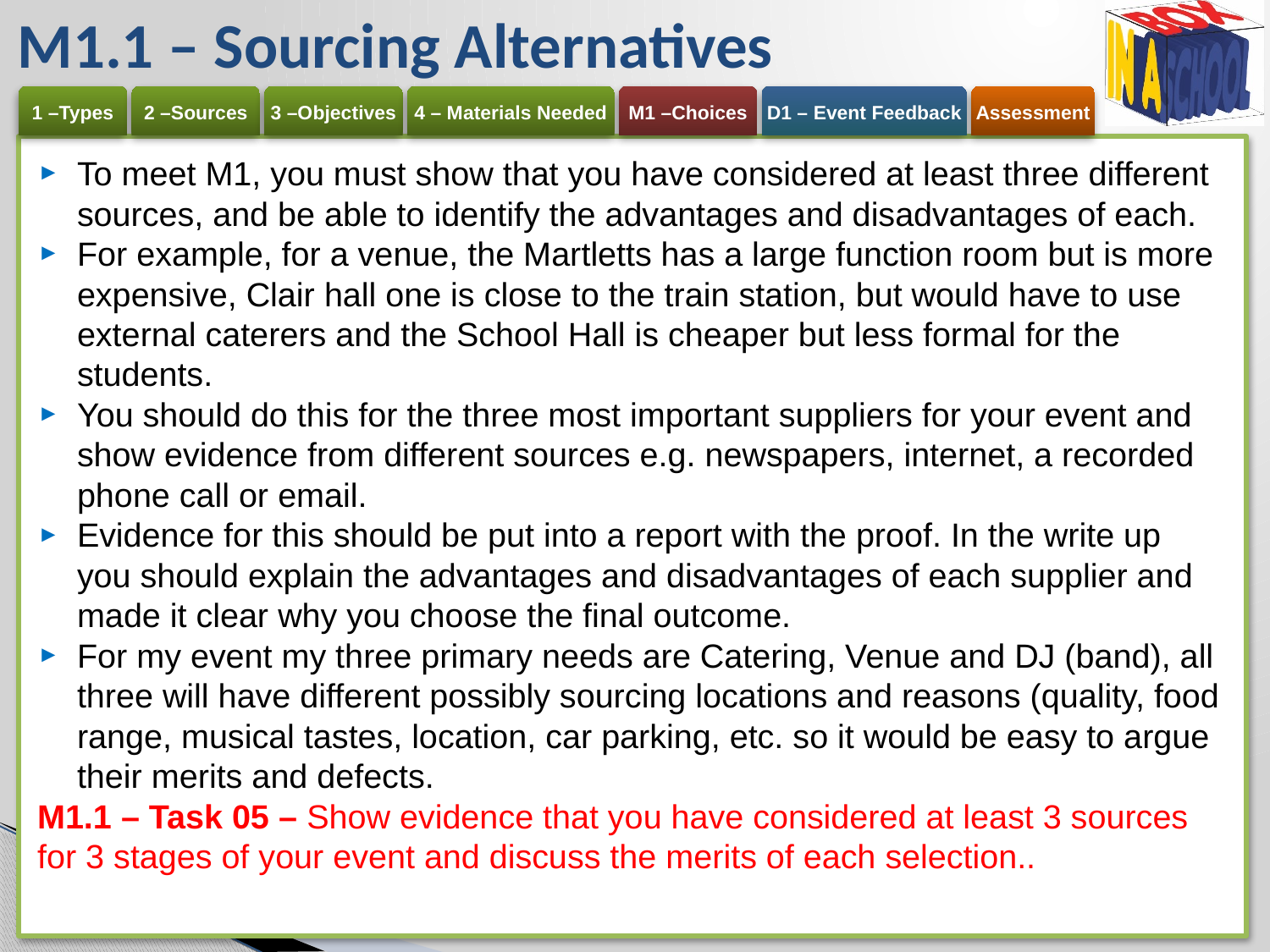

# M1.1 – Sourcing Alternatives
To meet M1, you must show that you have considered at least three different sources, and be able to identify the advantages and disadvantages of each.
For example, for a venue, the Martletts has a large function room but is more expensive, Clair hall one is close to the train station, but would have to use external caterers and the School Hall is cheaper but less formal for the students.
You should do this for the three most important suppliers for your event and show evidence from different sources e.g. newspapers, internet, a recorded phone call or email.
Evidence for this should be put into a report with the proof. In the write up you should explain the advantages and disadvantages of each supplier and made it clear why you choose the final outcome.
For my event my three primary needs are Catering, Venue and DJ (band), all three will have different possibly sourcing locations and reasons (quality, food range, musical tastes, location, car parking, etc. so it would be easy to argue their merits and defects.
M1.1 – Task 05 – Show evidence that you have considered at least 3 sources for 3 stages of your event and discuss the merits of each selection..